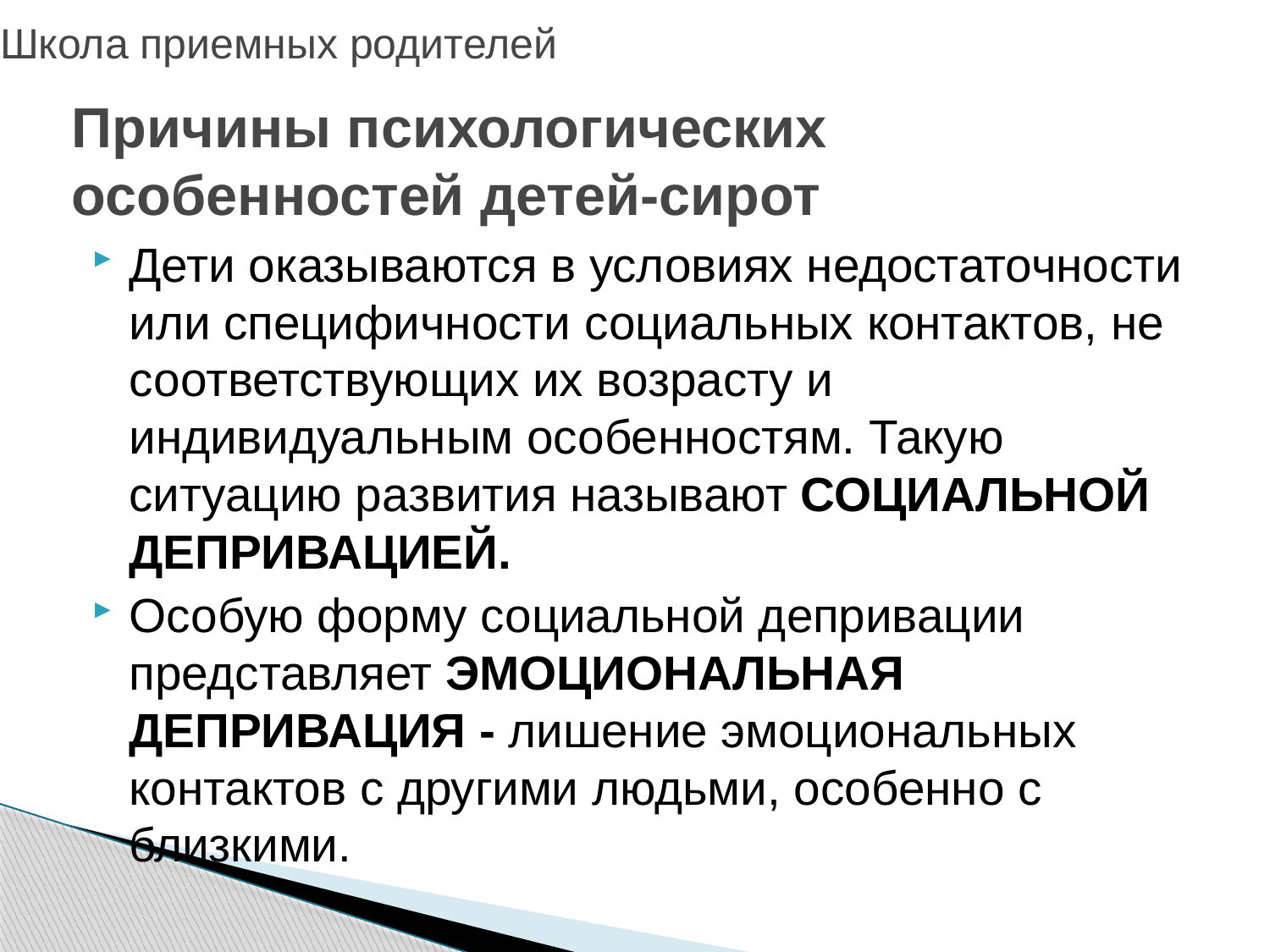

Школа приемных родителей
# Причины психологических особенностей детей-сирот
Дети оказываются в условиях недостаточности или специфичности социальных контактов, не соответствующих их возрасту и индивидуальным особенностям. Такую ситуацию развития называют СОЦИАЛЬНОЙ ДЕПРИВАЦИЕЙ.
Особую форму социальной депривации представляет ЭМОЦИОНАЛЬНАЯ ДЕПРИВАЦИЯ - лишение эмоциональных контактов с другими людьми, особенно с близкими.